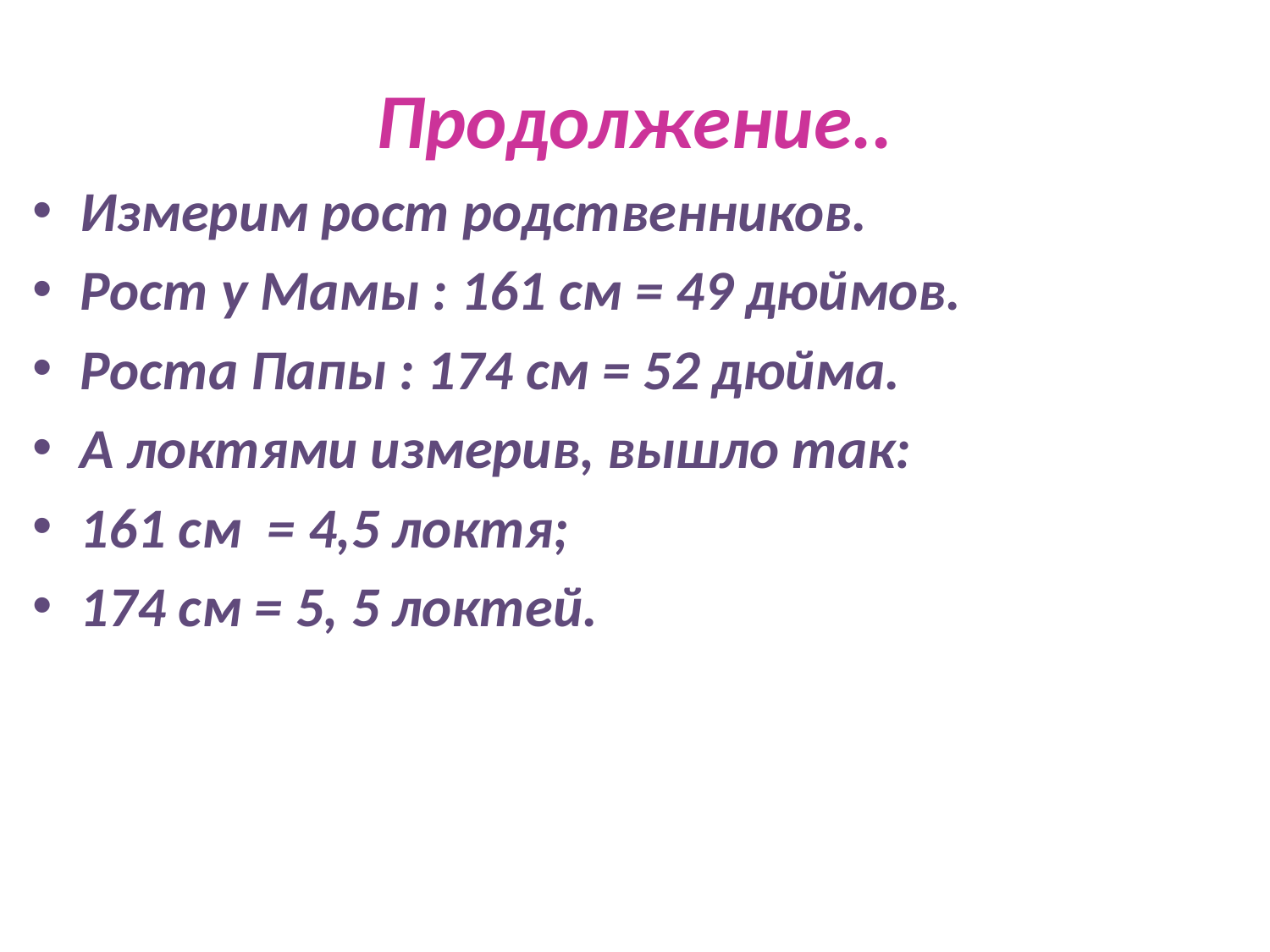

# Продолжение..
Измерим рост родственников.
Рост у Мамы : 161 см = 49 дюймов.
Роста Папы : 174 см = 52 дюйма.
А локтями измерив, вышло так:
161 см  = 4,5 локтя;
174 см = 5, 5 локтей.